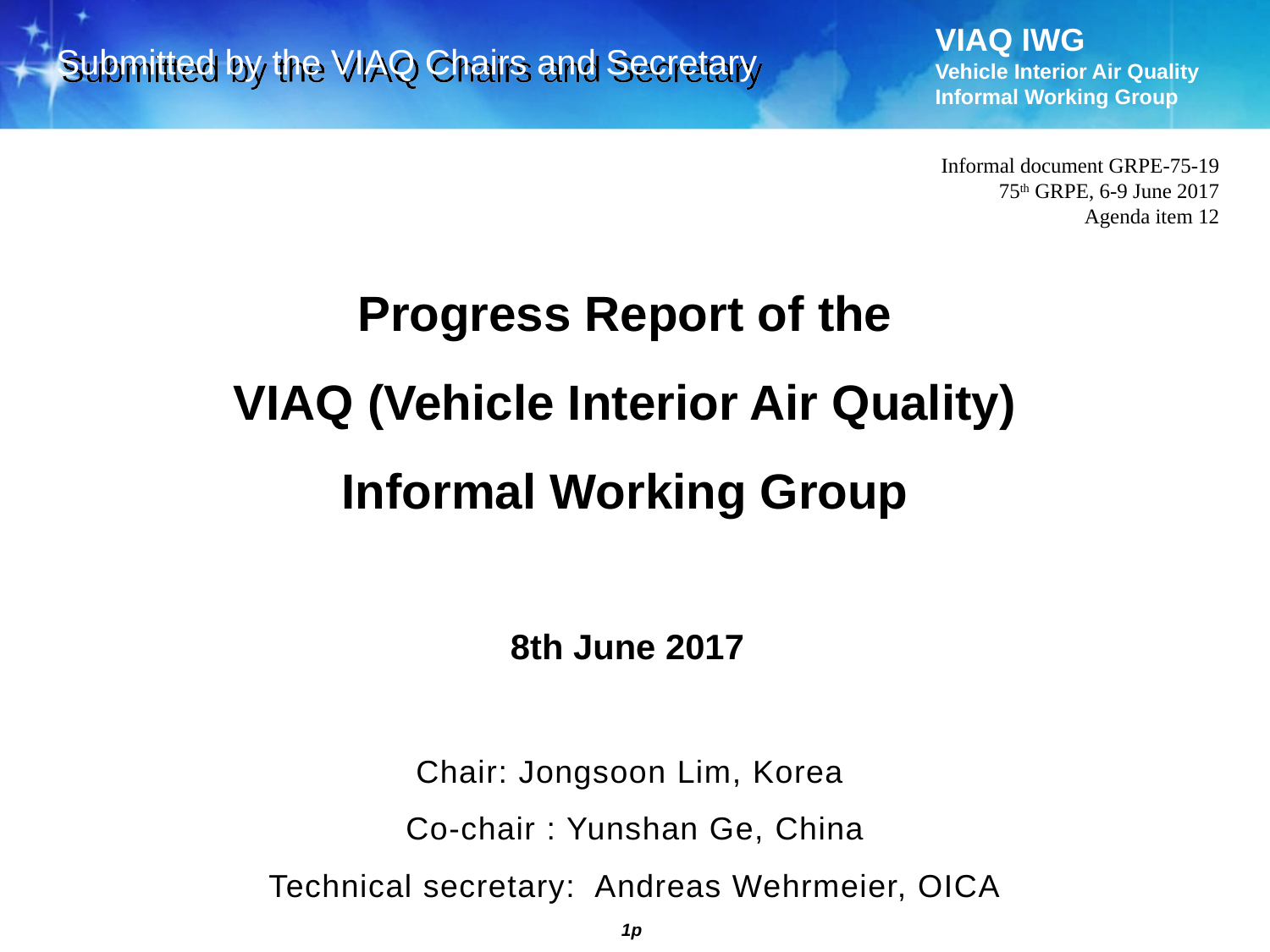

Submitted by the VIAQ Chairs and Secretary
Informal document GRPE-75-19
75th GRPE, 6-9 June 2017
Agenda item 12
Progress Report of the
VIAQ (Vehicle Interior Air Quality)
Informal Working Group
8th June 2017
Chair: Jongsoon Lim, Korea
Co-chair : Yunshan Ge, China
Technical secretary:  Andreas Wehrmeier, OICA